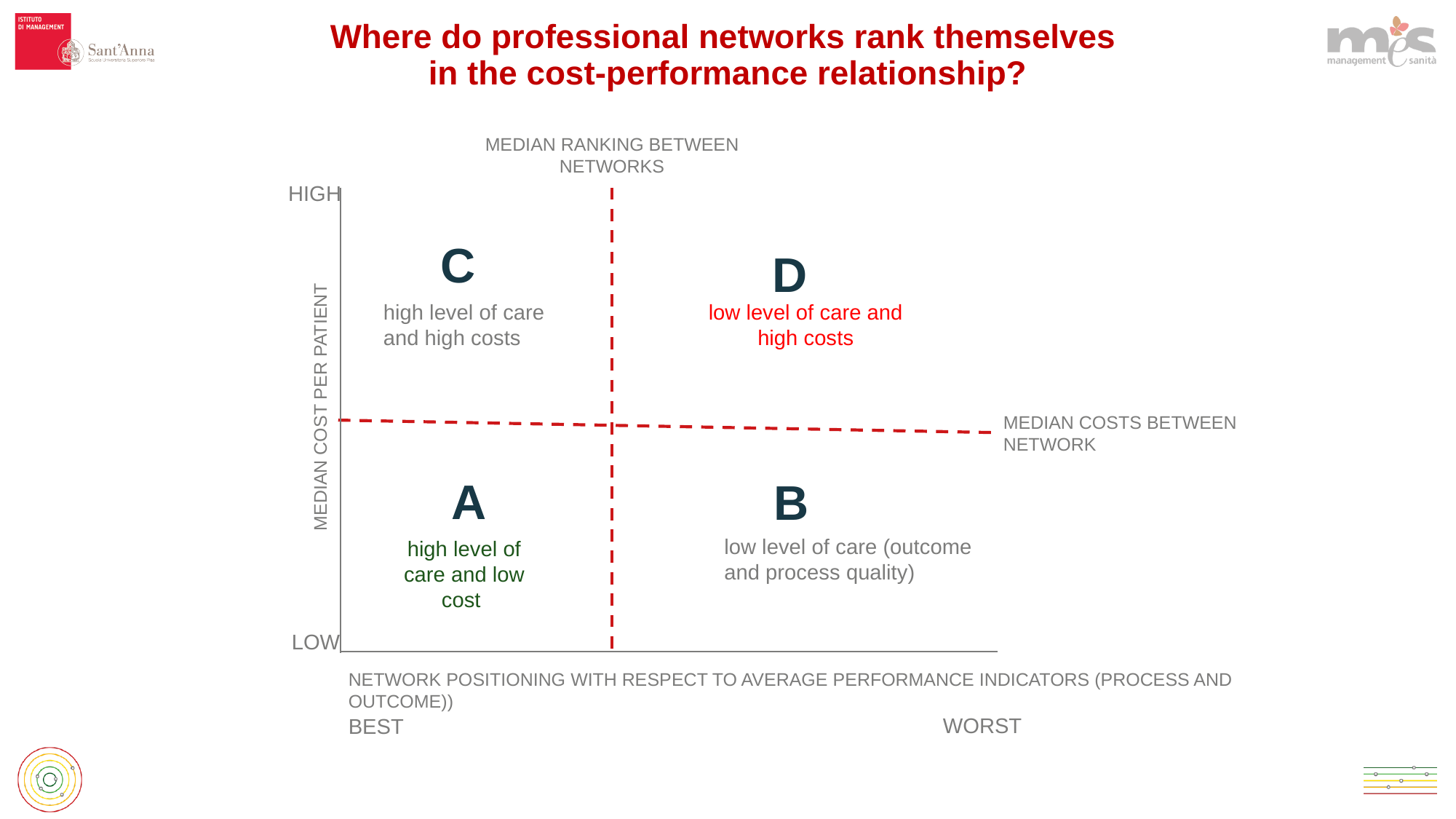

# Where do professional networks rank themselves in the cost-performance relationship?
MEDIAN RANKING BETWEEN NETWORKS
HIGH
C
D
low level of care and high costs
high level of care and high costs
MEDIAN COST PER PATIENT
MEDIAN COSTS BETWEEN NETWORK
A
B
low level of care (outcome and process quality)
high level of care and low cost
LOW
NETWORK POSITIONING WITH RESPECT TO AVERAGE PERFORMANCE INDICATORS (PROCESS AND OUTCOME))
WORST
BEST